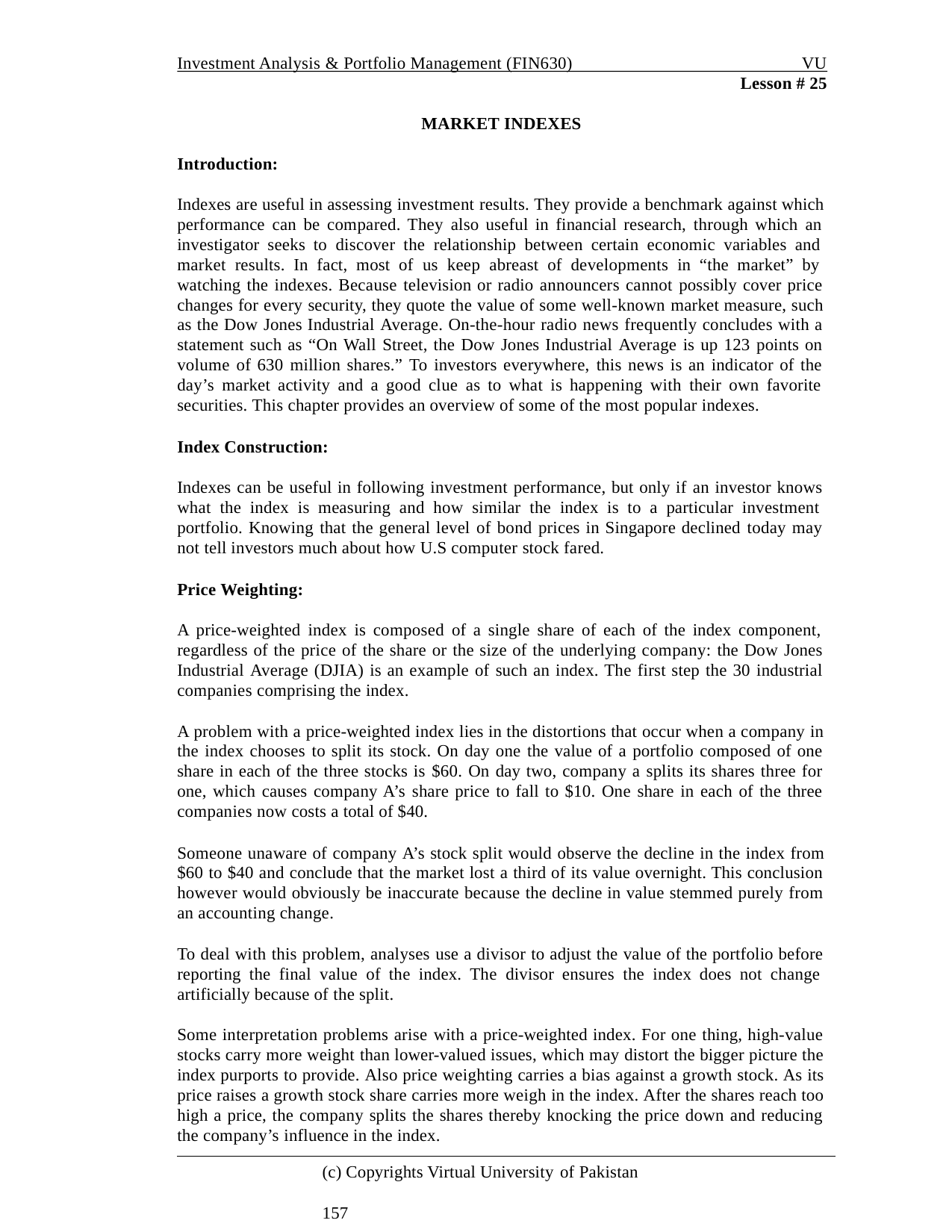

Investment Analysis & Portfolio Management (FIN630)
VU
Lesson # 25

MARKET INDEXES
Introduction:

Indexes are useful in assessing investment results. They provide a benchmark against which  performance can be compared. They also useful in financial research, through which an  investigator seeks to discover the relationship between certain economic variables and  market results. In fact, most of us keep abreast of developments in “the market” by  watching the indexes. Because television or radio announcers cannot possibly cover price  changes for every security, they quote the value of some well-known market measure, such  as the Dow Jones Industrial Average. On-the-hour radio news frequently concludes with a  statement such as “On Wall Street, the Dow Jones Industrial Average is up 123 points on  volume of 630 million shares.” To investors everywhere, this news is an indicator of the  day’s market activity and a good clue as to what is happening with their own favorite  securities. This chapter provides an overview of some of the most popular indexes.

Index Construction:

Indexes can be useful in following investment performance, but only if an investor knows  what the index is measuring and how similar the index is to a particular investment  portfolio. Knowing that the general level of bond prices in Singapore declined today may  not tell investors much about how U.S computer stock fared.

Price Weighting:

A price-weighted index is composed of a single share of each of the index component,  regardless of the price of the share or the size of the underlying company: the Dow Jones  Industrial Average (DJIA) is an example of such an index. The first step the 30 industrial  companies comprising the index.

A problem with a price-weighted index lies in the distortions that occur when a company in  the index chooses to split its stock. On day one the value of a portfolio composed of one  share in each of the three stocks is $60. On day two, company a splits its shares three for  one, which causes company A’s share price to fall to $10. One share in each of the three  companies now costs a total of $40.

Someone unaware of company A’s stock split would observe the decline in the index from
$60 to $40 and conclude that the market lost a third of its value overnight. This conclusion  however would obviously be inaccurate because the decline in value stemmed purely from  an accounting change.

To deal with this problem, analyses use a divisor to adjust the value of the portfolio before  reporting the final value of the index. The divisor ensures the index does not change  artificially because of the split.

Some interpretation problems arise with a price-weighted index. For one thing, high-value  stocks carry more weight than lower-valued issues, which may distort the bigger picture the  index purports to provide. Also price weighting carries a bias against a growth stock. As its  price raises a growth stock share carries more weigh in the index. After the shares reach too  high a price, the company splits the shares thereby knocking the price down and reducing  the company’s influence in the index.
(c) Copyrights Virtual University of Pakistan	157